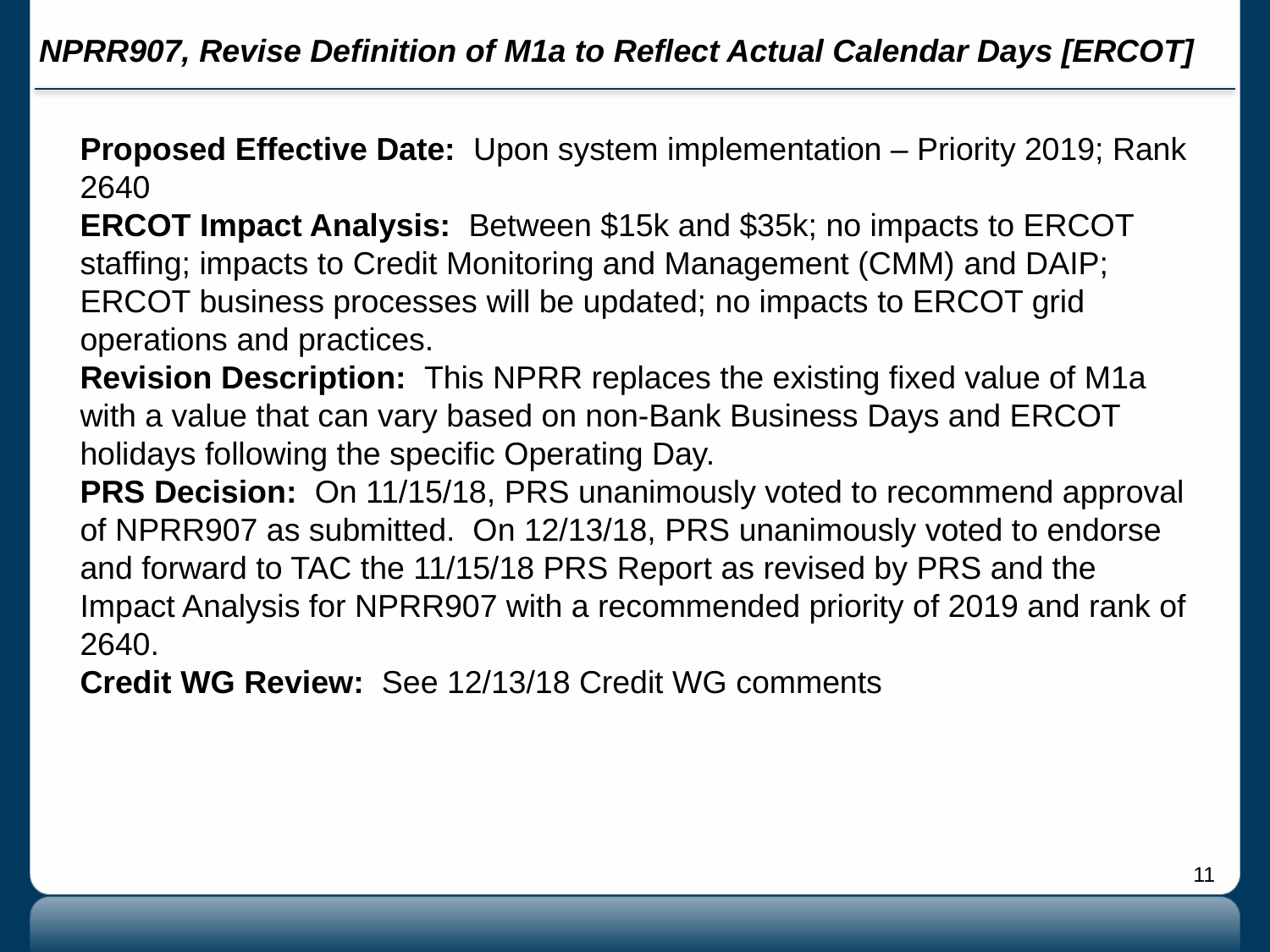

# NPRR907, Revise Definition of M1a to Reflect Actual Calendar Days [ERCOT]
Proposed Effective Date:  Upon system implementation – Priority 2019; Rank 2640
ERCOT Impact Analysis:  Between $15k and $35k; no impacts to ERCOT staffing; impacts to Credit Monitoring and Management (CMM) and DAIP; ERCOT business processes will be updated; no impacts to ERCOT grid operations and practices.
Revision Description:  This NPRR replaces the existing fixed value of M1a with a value that can vary based on non-Bank Business Days and ERCOT holidays following the specific Operating Day.
PRS Decision:  On 11/15/18, PRS unanimously voted to recommend approval of NPRR907 as submitted.  On 12/13/18, PRS unanimously voted to endorse and forward to TAC the 11/15/18 PRS Report as revised by PRS and the Impact Analysis for NPRR907 with a recommended priority of 2019 and rank of 2640.
Credit WG Review:  See 12/13/18 Credit WG comments